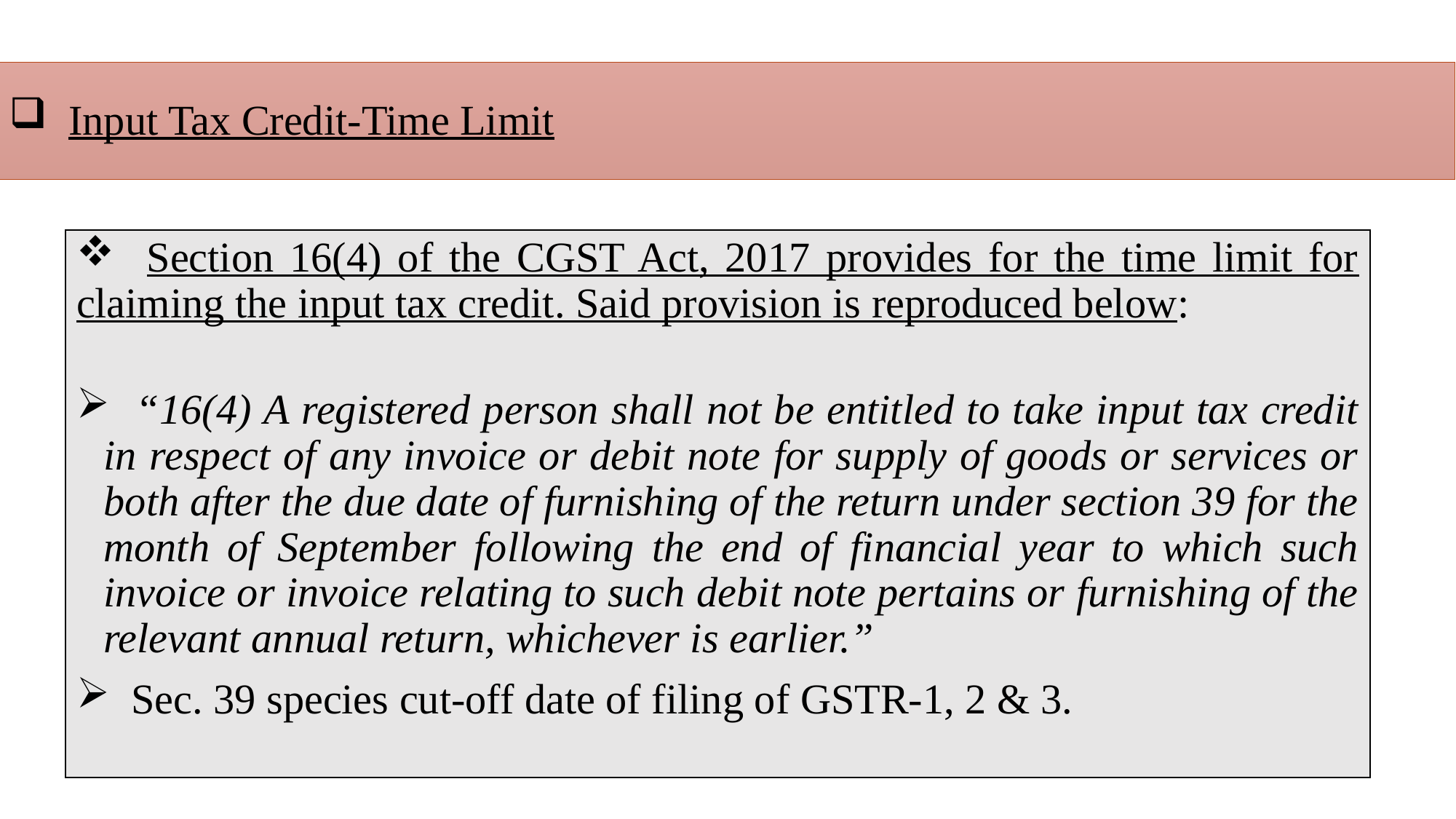

# Input Tax Credit-Time Limit
  Section 16(4) of the CGST Act, 2017 provides for the time limit for claiming the input tax credit. Said provision is reproduced below:

  “16(4) A registered person shall not be entitled to take input tax credit in respect of any invoice or debit note for supply of goods or services or both after the due date of furnishing of the return under section 39 for the month of September following the end of financial year to which such invoice or invoice relating to such debit note pertains or furnishing of the relevant annual return, whichever is earlier.”
  Sec. 39 species cut-off date of filing of GSTR-1, 2 & 3.